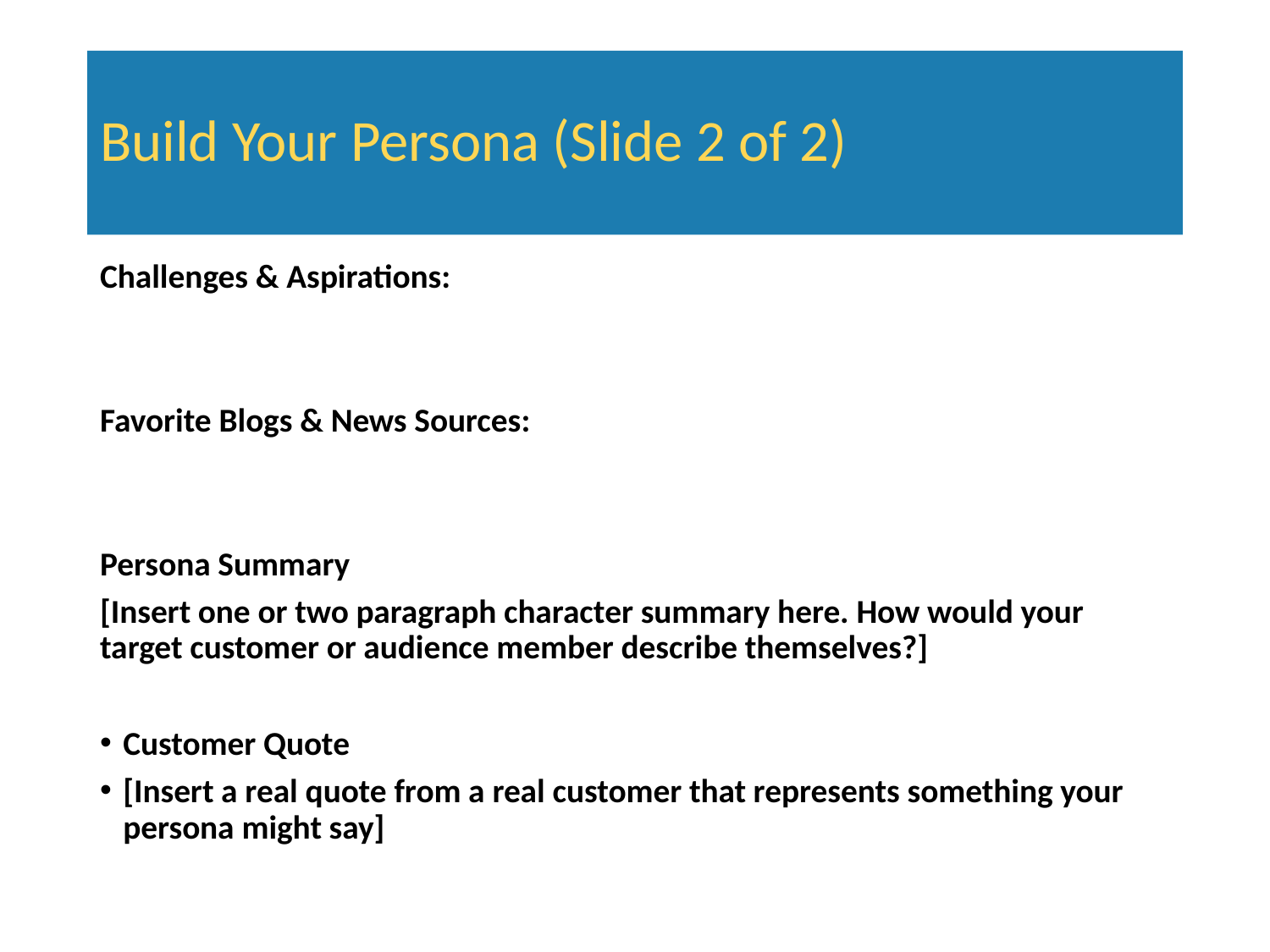

# Build Your Persona (Slide 2 of 2)
Challenges & Aspirations:

Favorite Blogs & News Sources:

Persona Summary
[Insert one or two paragraph character summary here. How would your target customer or audience member describe themselves?]

Customer Quote
[Insert a real quote from a real customer that represents something your persona might say]